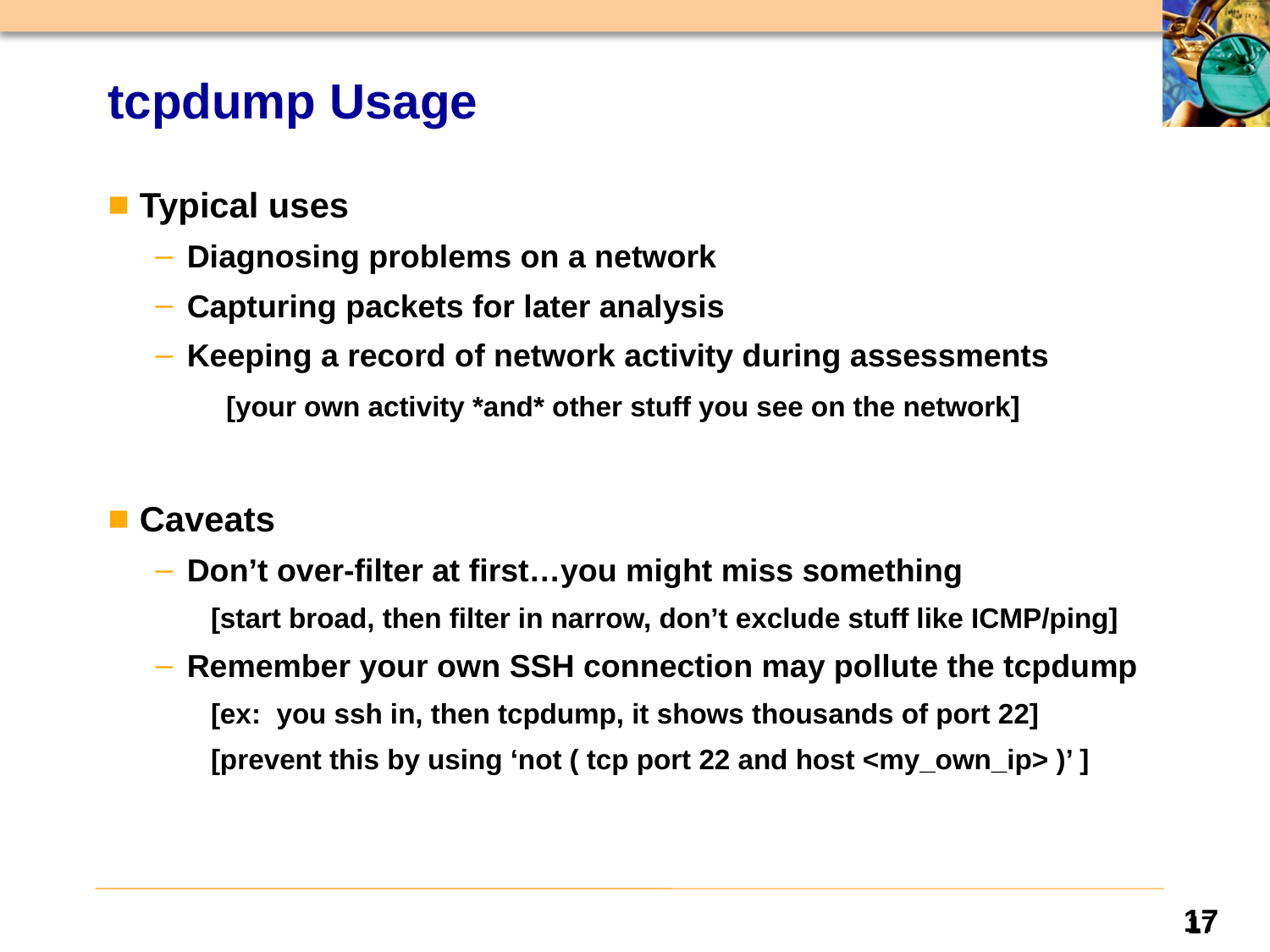

# tcpdump Usage
Typical uses
Diagnosing problems on a network
Capturing packets for later analysis
Keeping a record of network activity during assessments
	     [your own activity *and* other stuff you see on the network]

Caveats
Don’t over-filter at first…you might miss something
[start broad, then filter in narrow, don’t exclude stuff like ICMP/ping]
Remember your own SSH connection may pollute the tcpdump
[ex:  you ssh in, then tcpdump, it shows thousands of port 22]
[prevent this by using ‘not ( tcp port 22 and host <my_own_ip> )’ ]
17